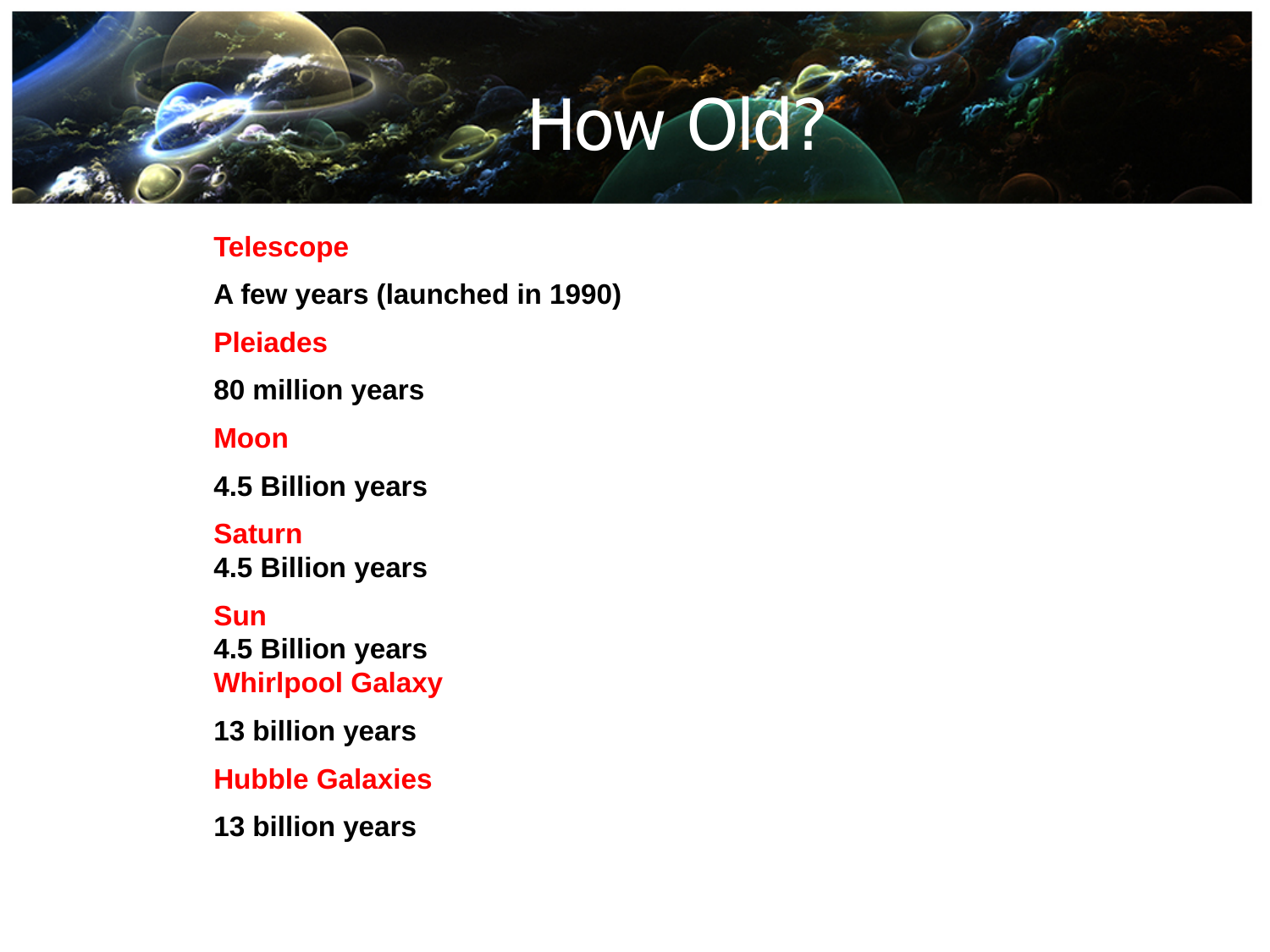

# How Old?
Telescope
A few years (launched in 1990)
Pleiades
80 million years
Moon
4.5 Billion years
Saturn
4.5 Billion years
Sun
4.5 Billion years
Whirlpool Galaxy
13 billion years
Hubble Galaxies
13 billion years